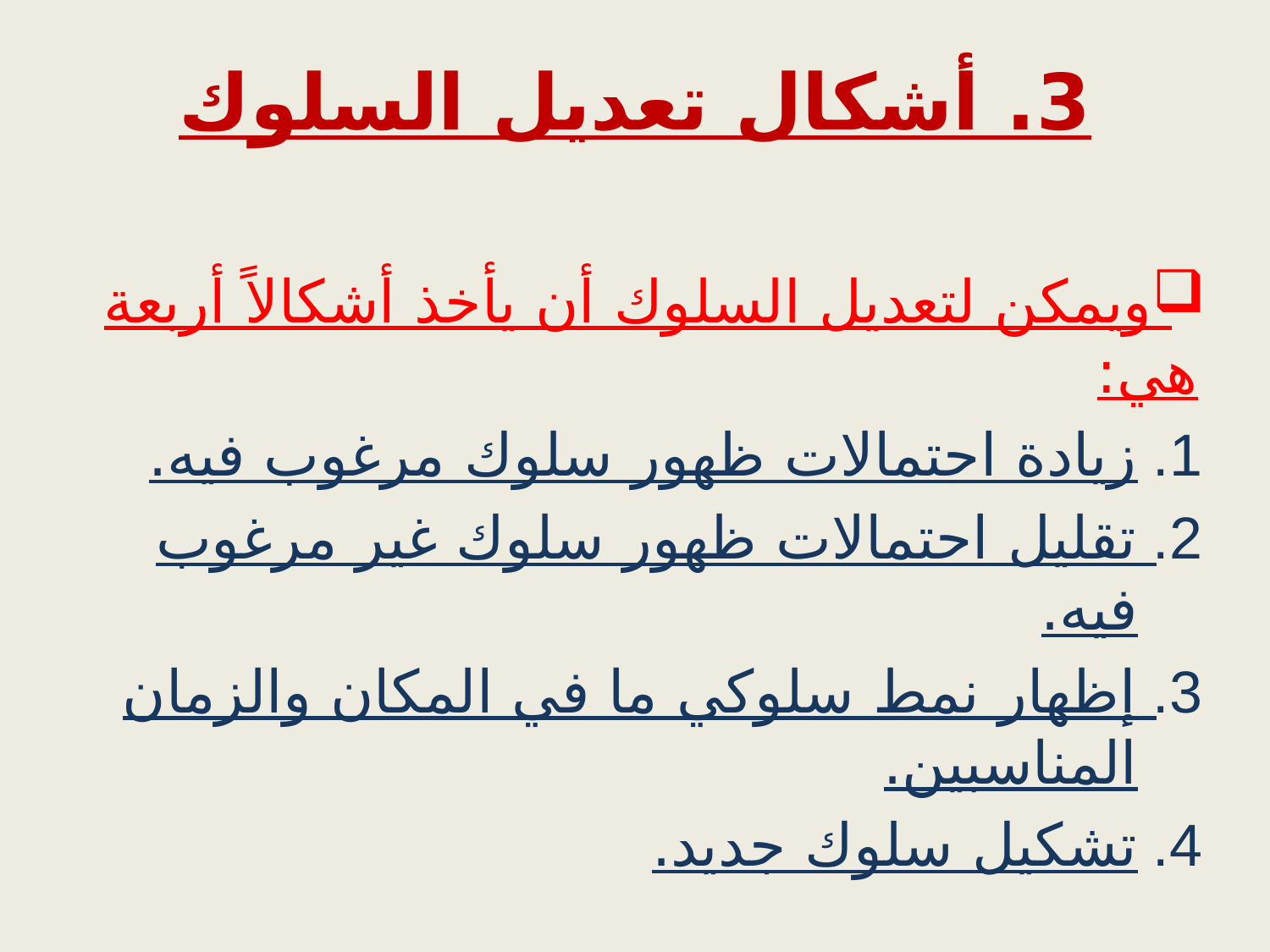

# 3. أشكال تعديل السلوك

ويمكن لتعديل السلوك أن يأخذ أشكالاً أربعة هي:
زيادة احتمالات ظهور سلوك مرغوب فيه.
تقليل احتمالات ظهور سلوك غير مرغوب فيه.
إظهار نمط سلوكي ما في المكان والزمان المناسبين.
تشكيل سلوك جديد.